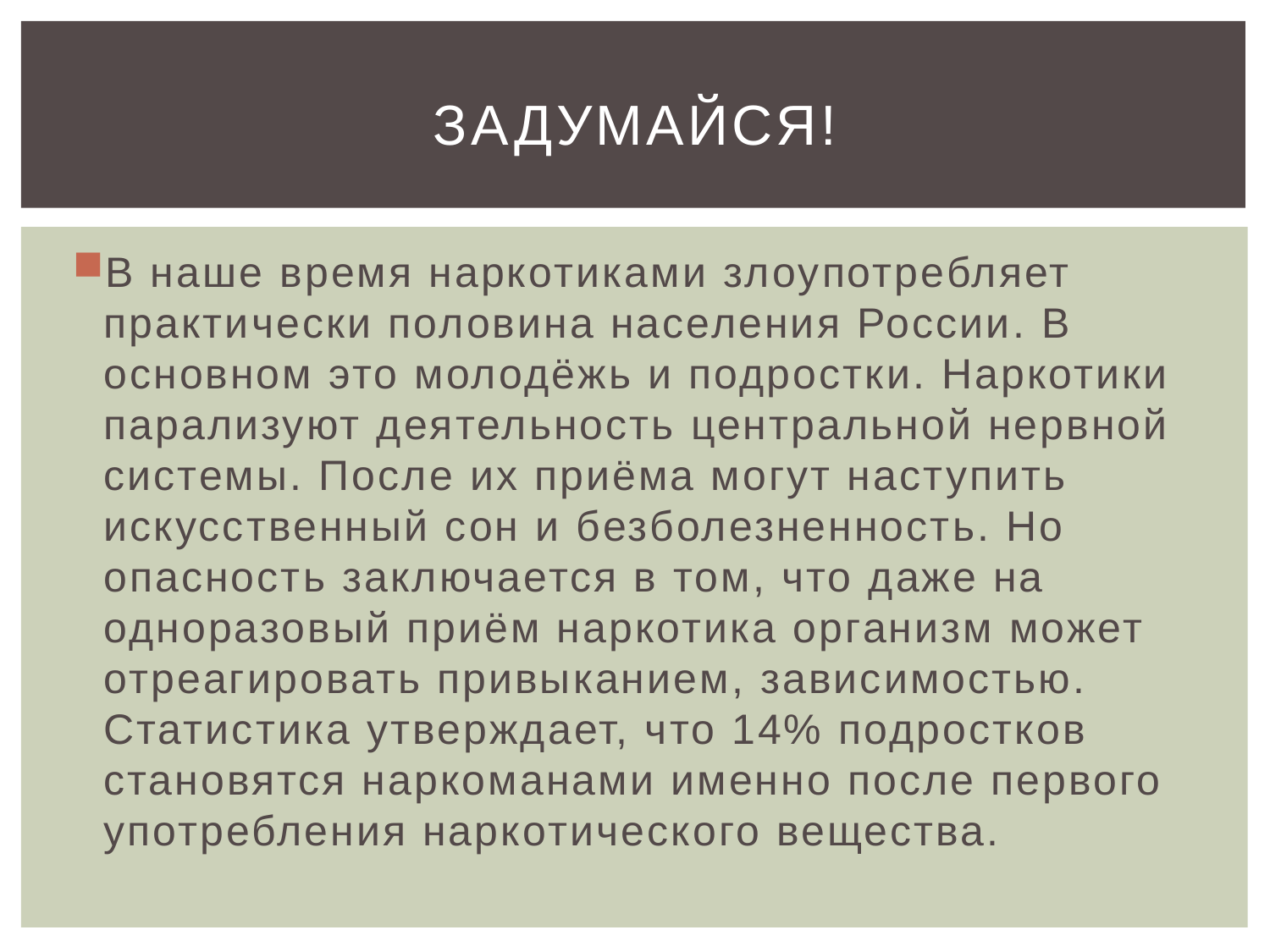

# Задумайся!
В наше время наркотиками злоупотребляет практически половина населения России. В основном это молодёжь и подростки. Наркотики парализуют деятельность центральной нервной системы. После их приёма могут наступить искусственный сон и безболезненность. Но опасность заключается в том, что даже на одноразовый приём наркотика организм может отреагировать привыканием, зависимостью. Статистика утверждает, что 14% подростков становятся наркоманами именно после первого употребления наркотического вещества.